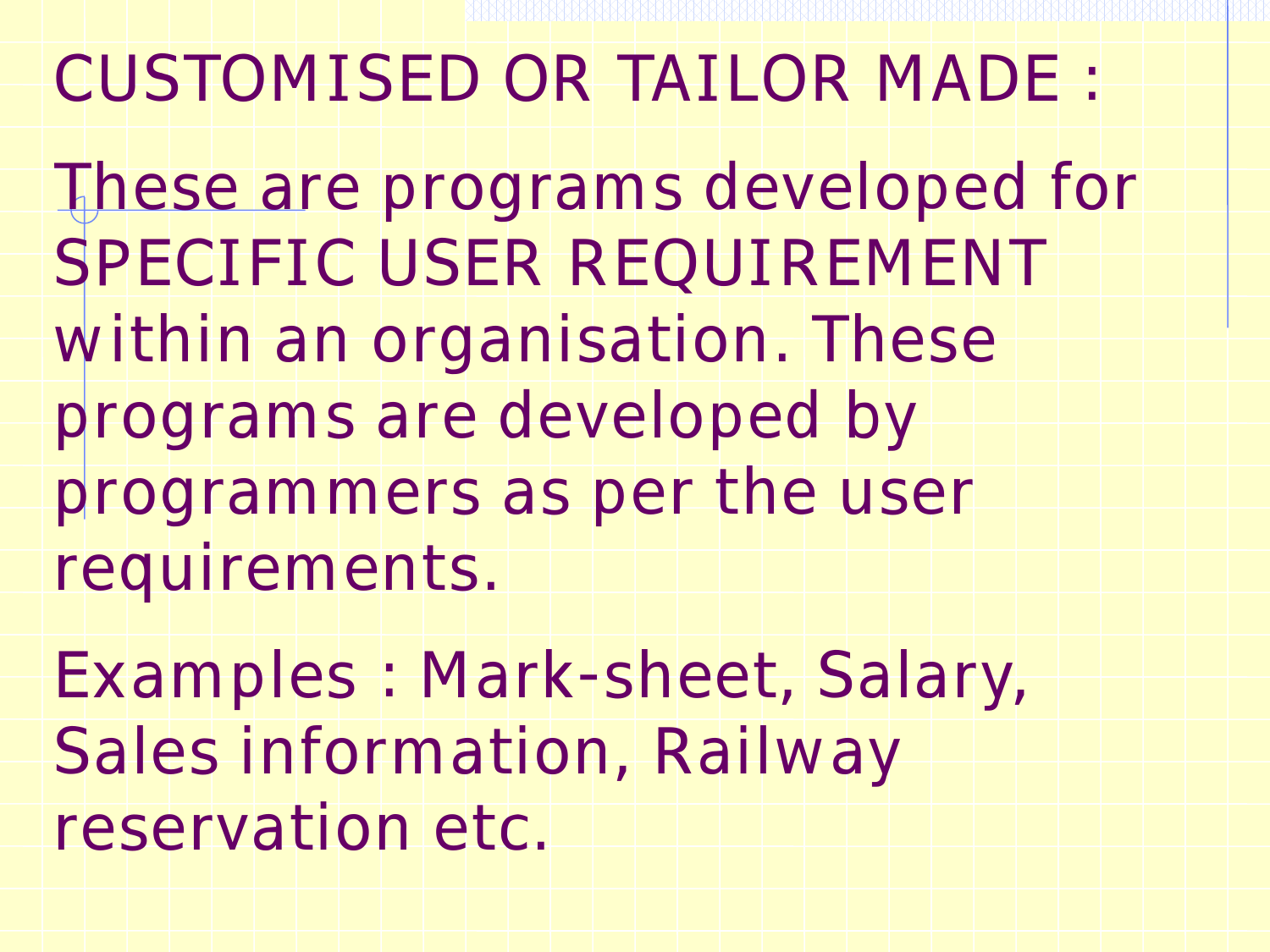

CUSTOMISED OR TAILOR MADE :
These are programs developed for SPECIFIC USER REQUIREMENT within an organisation. These programs are developed by programmers as per the user requirements.
Examples : Mark-sheet, Salary, Sales information, Railway  reservation etc.